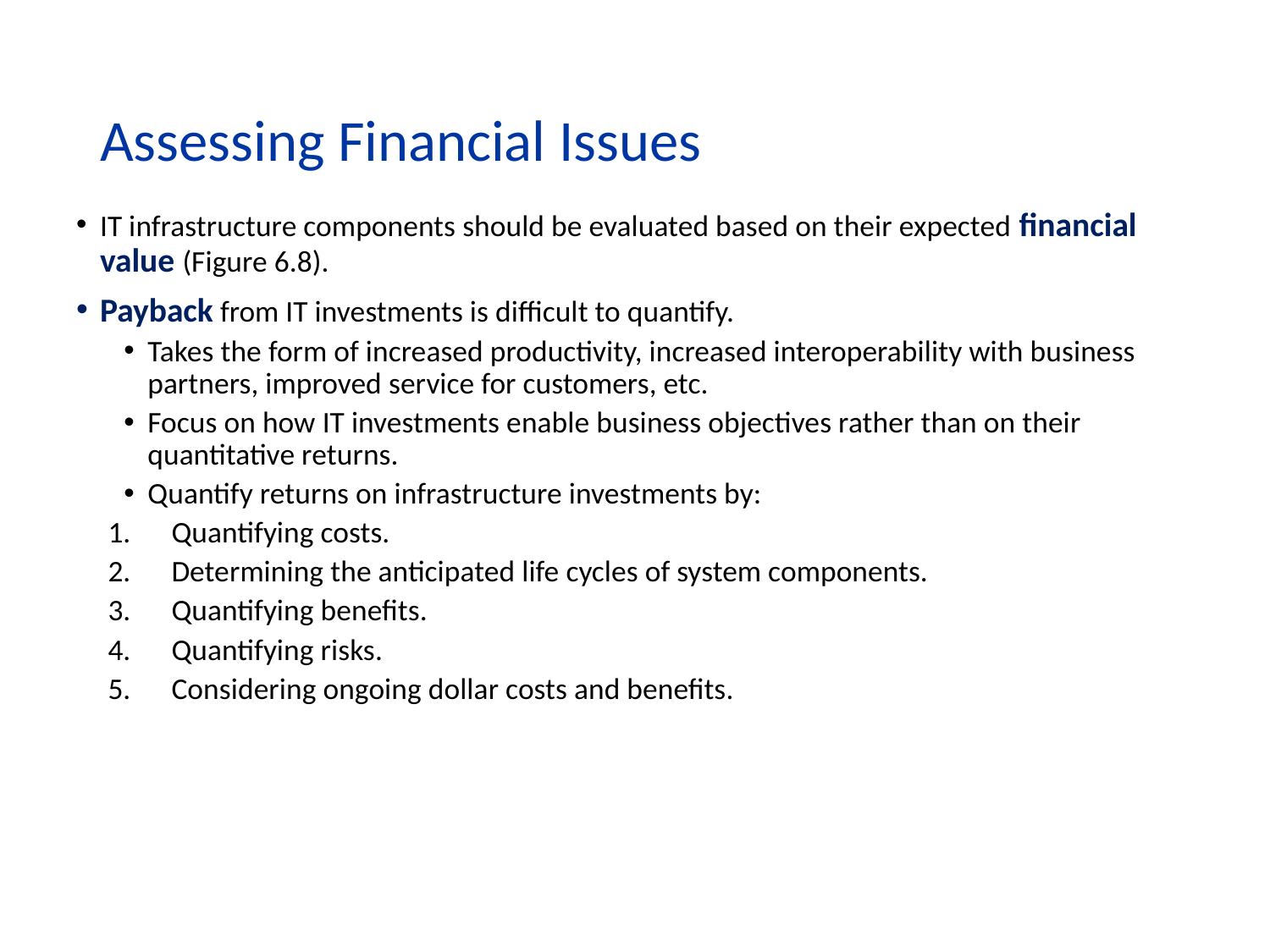

# Assessing Financial Issues
IT infrastructure components should be evaluated based on their expected financial value (Figure 6.8).
Payback from IT investments is difficult to quantify.
Takes the form of increased productivity, increased interoperability with business partners, improved service for customers, etc.
Focus on how IT investments enable business objectives rather than on their quantitative returns.
Quantify returns on infrastructure investments by:
Quantifying costs.
Determining the anticipated life cycles of system components.
Quantifying benefits.
Quantifying risks.
Considering ongoing dollar costs and benefits.